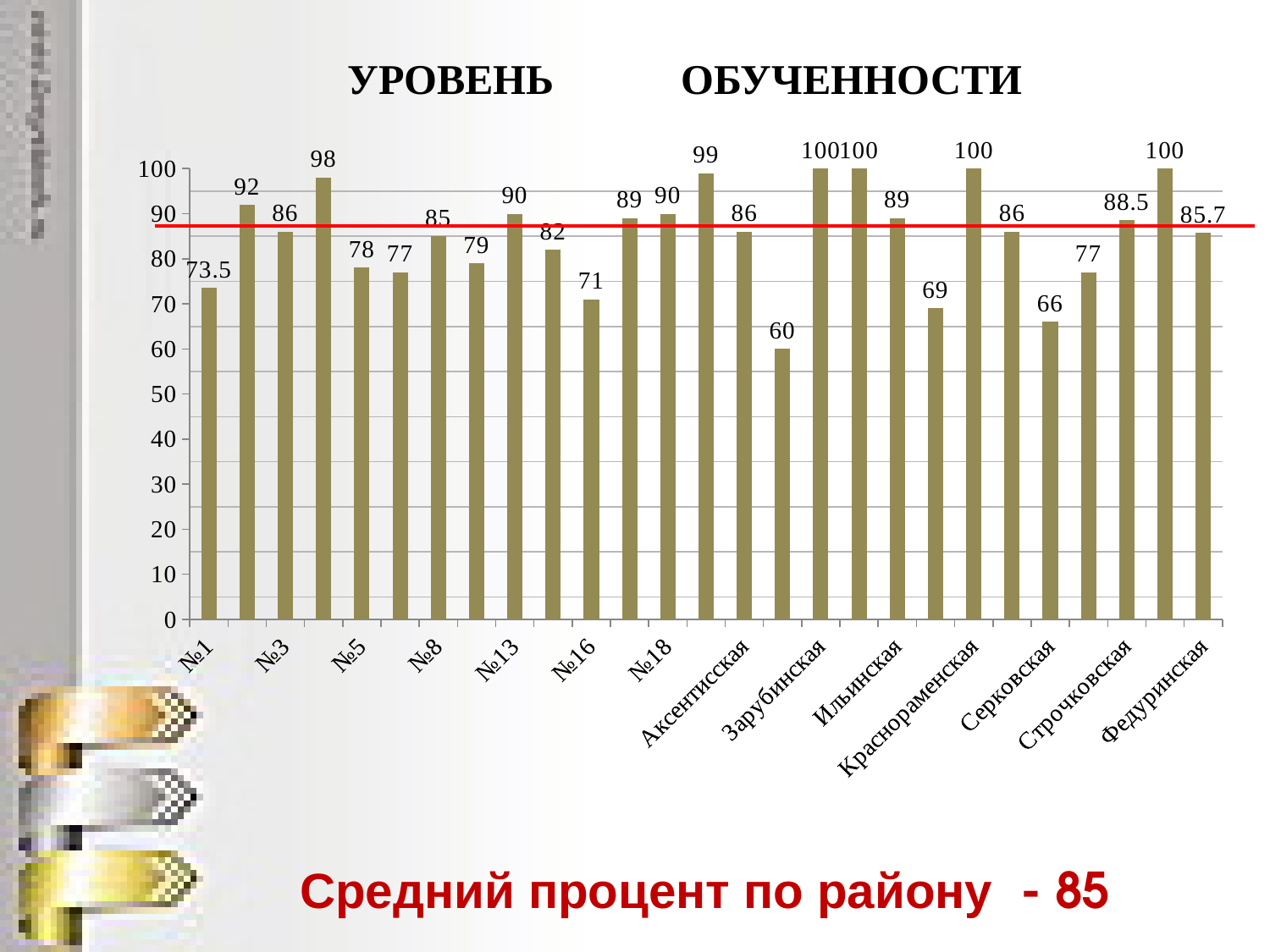

УРОВЕНЬ            ОБУЧЕННОСТИ

### Chart

| Category |  |
|---|---|
| №1 | 73.5 |
| №2 | 92.0 |
| №3 | 86.0 |
| №4 | 98.0 |
| №5 | 78.0 |
| №7 | 77.0 |
| №8 | 85.0 |
| №12 | 79.0 |
| №13 | 90.0 |
| №15 | 82.0 |
| №16 | 71.0 |
| №17 | 89.0 |
| №18 | 90.0 |
| №19 | 99.0 |
| Аксентисская | 86.0 |
| Бриляковская | 60.0 |
| Зарубинская | 100.0 |
| Зиняковская | 100.0 |
| Ильинская | 89.0 |
| Ковригинская | 69.0 |
| Краснораменская | 100.0 |
| Православная | 86.0 |
| Серковская | 66.0 |
| Смольковская | 77.0 |
| Строчковская | 88.5 |
| Тимерязевская | 100.0 |
| Федуринская | 85.7 |
Средний процент по району  - 85